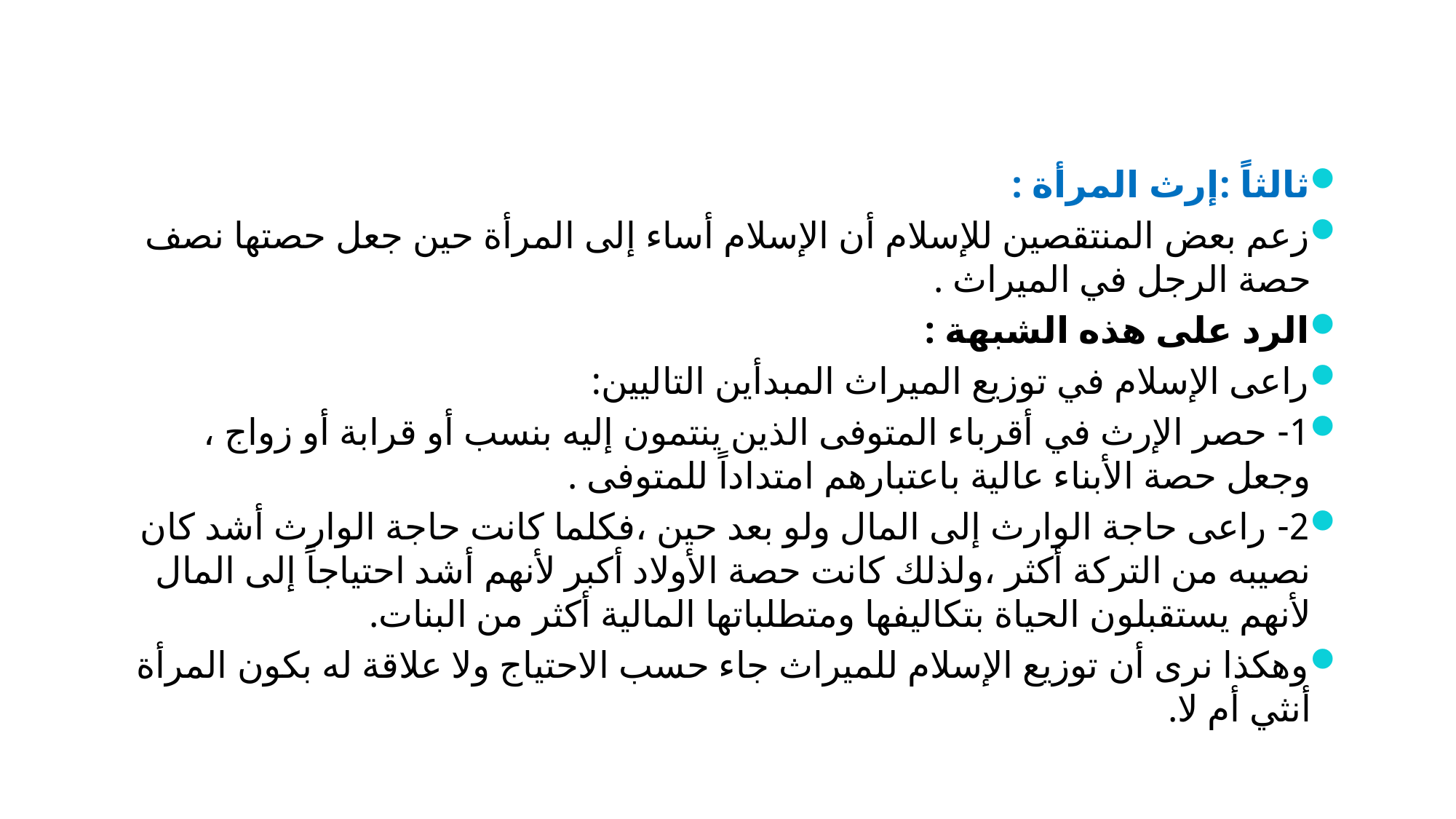

#
ثالثاً :إرث المرأة :
زعم بعض المنتقصين للإسلام أن الإسلام أساء إلى المرأة حين جعل حصتها نصف حصة الرجل في الميراث .
الرد على هذه الشبهة :
راعى الإسلام في توزيع الميراث المبدأين التاليين:
1- حصر الإرث في أقرباء المتوفى الذين ينتمون إليه بنسب أو قرابة أو زواج ، وجعل حصة الأبناء عالية باعتبارهم امتداداً للمتوفى .
2- راعى حاجة الوارث إلى المال ولو بعد حين ،فكلما كانت حاجة الوارث أشد كان نصيبه من التركة أكثر ،ولذلك كانت حصة الأولاد أكبر لأنهم أشد احتياجاً إلى المال لأنهم يستقبلون الحياة بتكاليفها ومتطلباتها المالية أكثر من البنات.
وهكذا نرى أن توزيع الإسلام للميراث جاء حسب الاحتياج ولا علاقة له بكون المرأة أنثي أم لا.